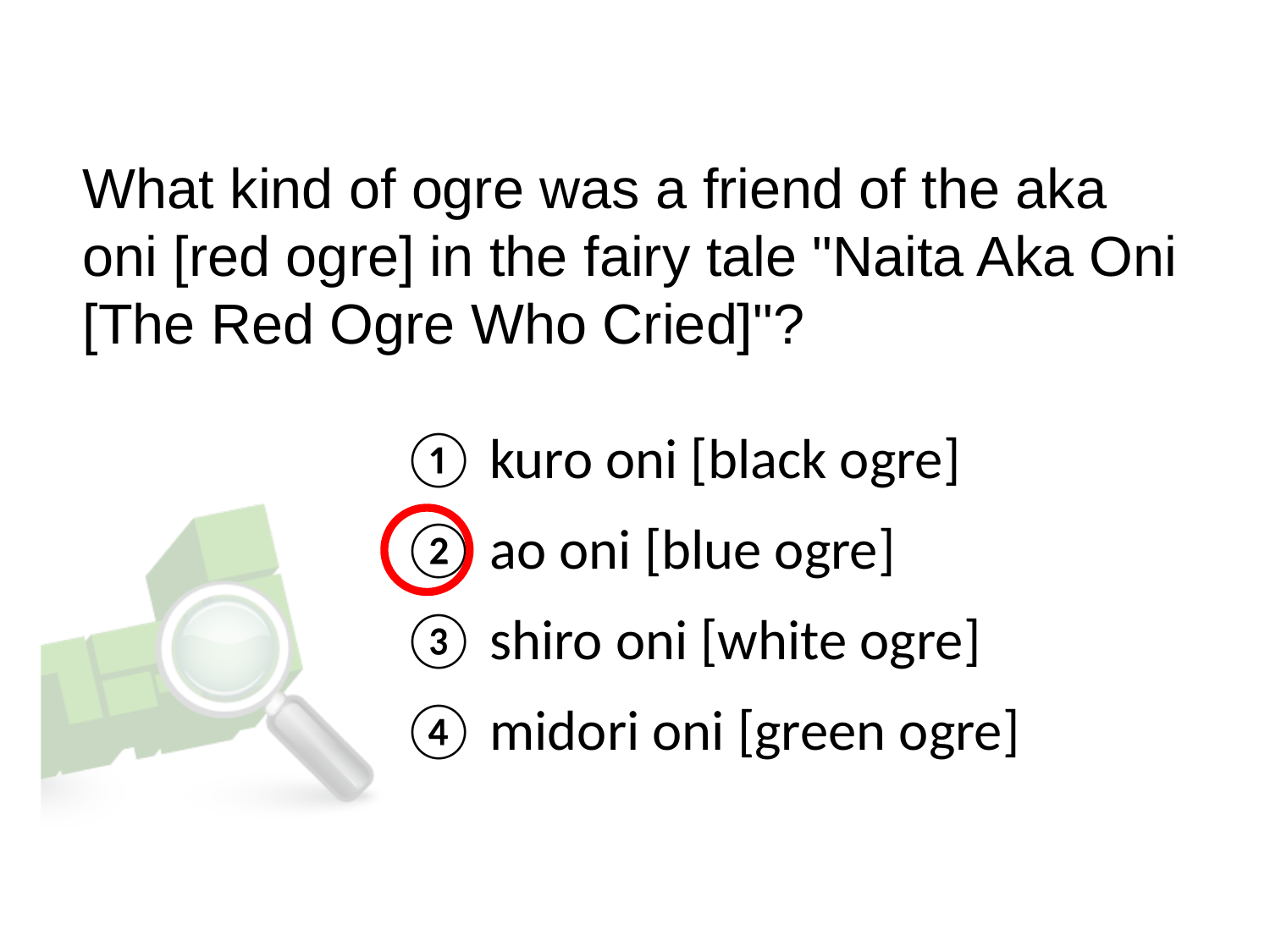

What kind of ogre was a friend of the aka oni [red ogre] in the fairy tale "Naita Aka Oni [The Red Ogre Who Cried]"?
① kuro oni [black ogre]
② ao oni [blue ogre]
③ shiro oni [white ogre]
④ midori oni [green ogre]